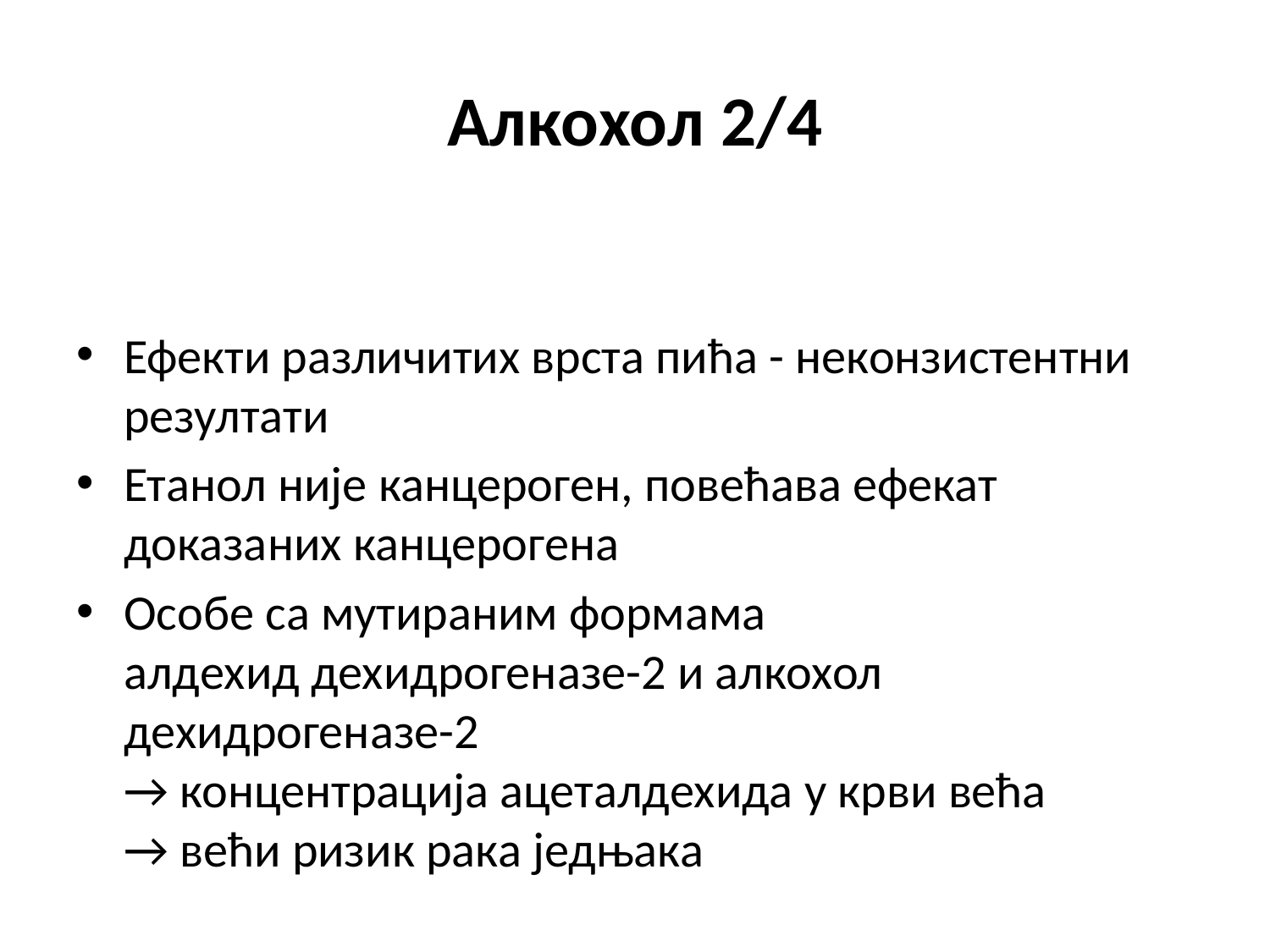

# Алкохол 2/4
Ефекти различитих врста пића - неконзистентни резултати
Етанол није канцероген, повећава ефекат доказаних канцерогена
Особе са мутираним формама
алдехид дехидрогеназе-2 и алкохол дехидрогеназе-2
→ концентрација ацеталдехида у крви већа
→ већи ризик рака једњака